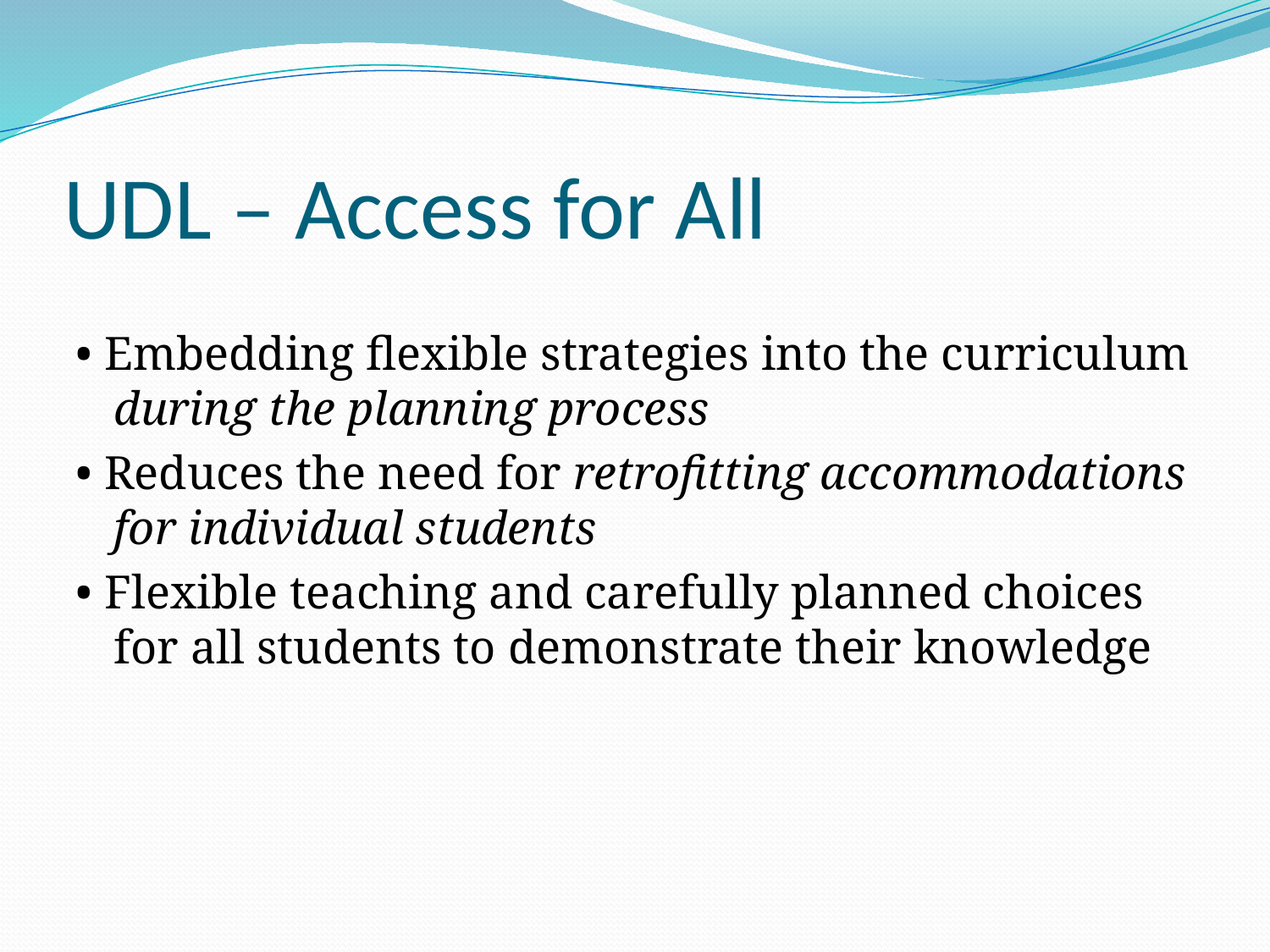

# UDL – Access for All

• Embedding flexible strategies into the curriculum during the planning process
• Reduces the need for retrofitting accommodations for individual students
• Flexible teaching and carefully planned choices for all students to demonstrate their knowledge